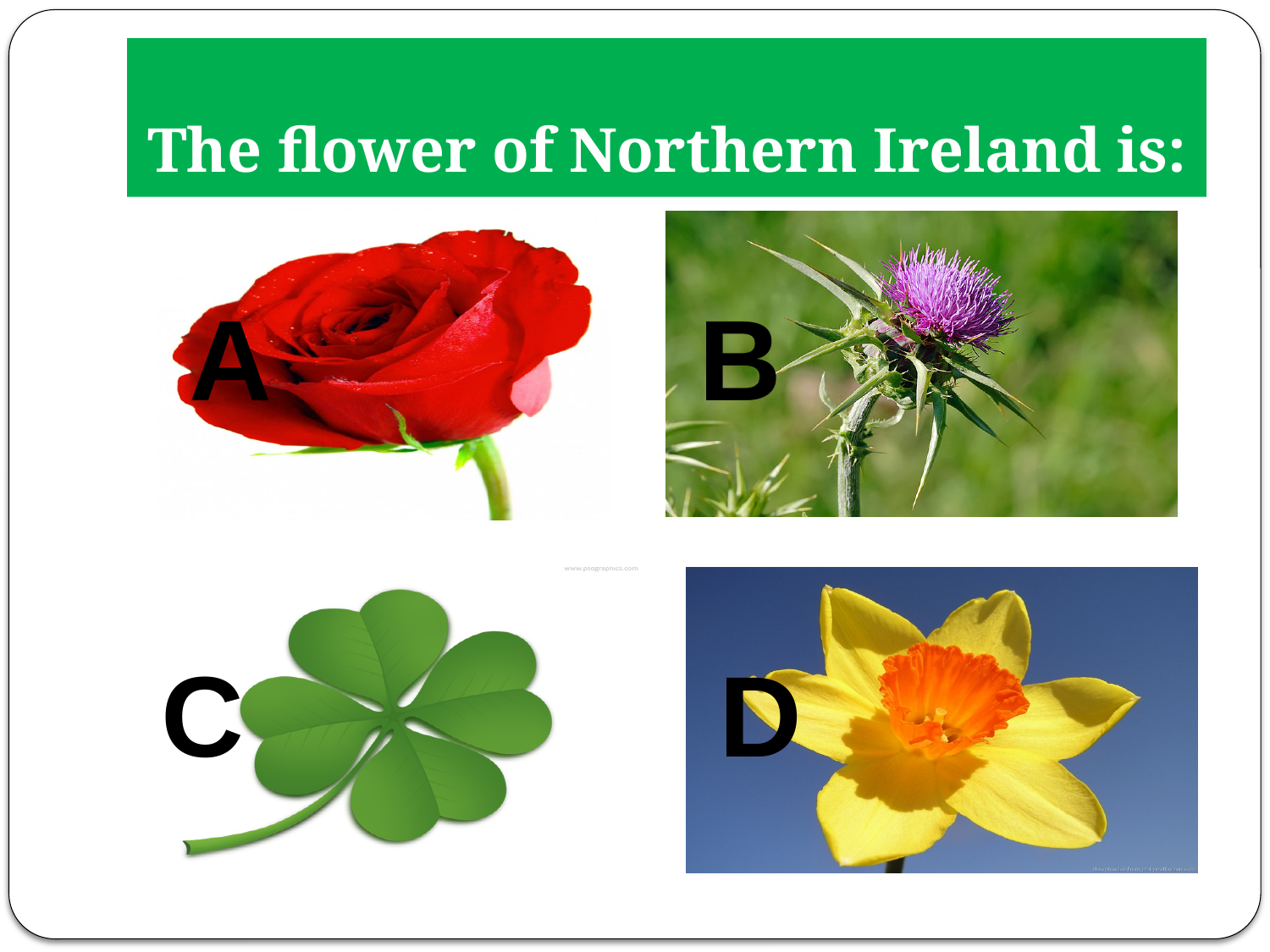

# The flower of Northern Ireland is:
A
B
C
D